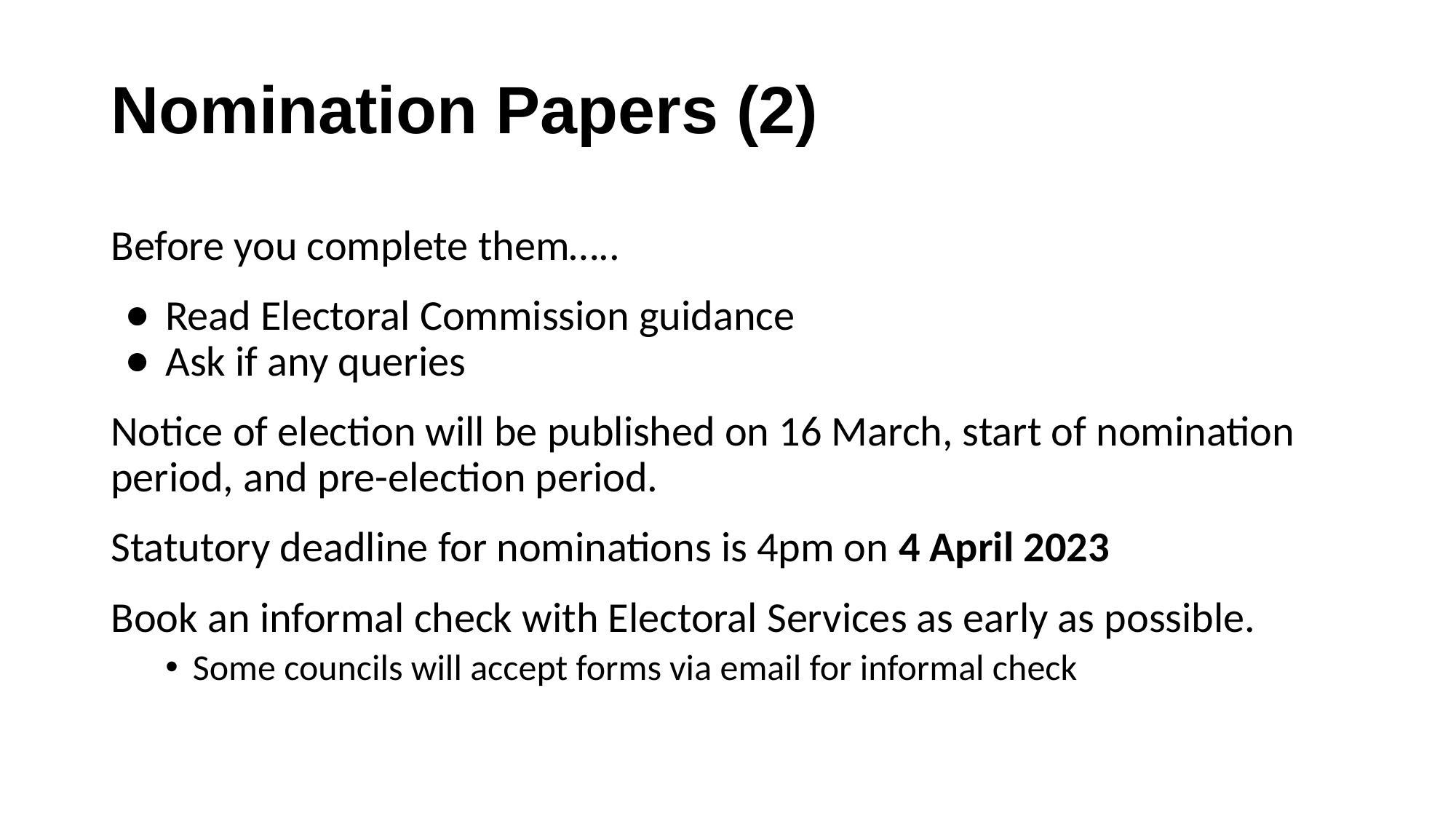

# Nomination Papers (2)
Before you complete them…..
Read Electoral Commission guidance
Ask if any queries
Notice of election will be published on 16 March, start of nomination period, and pre-election period.
Statutory deadline for nominations is 4pm on 4 April 2023
Book an informal check with Electoral Services as early as possible.
Some councils will accept forms via email for informal check